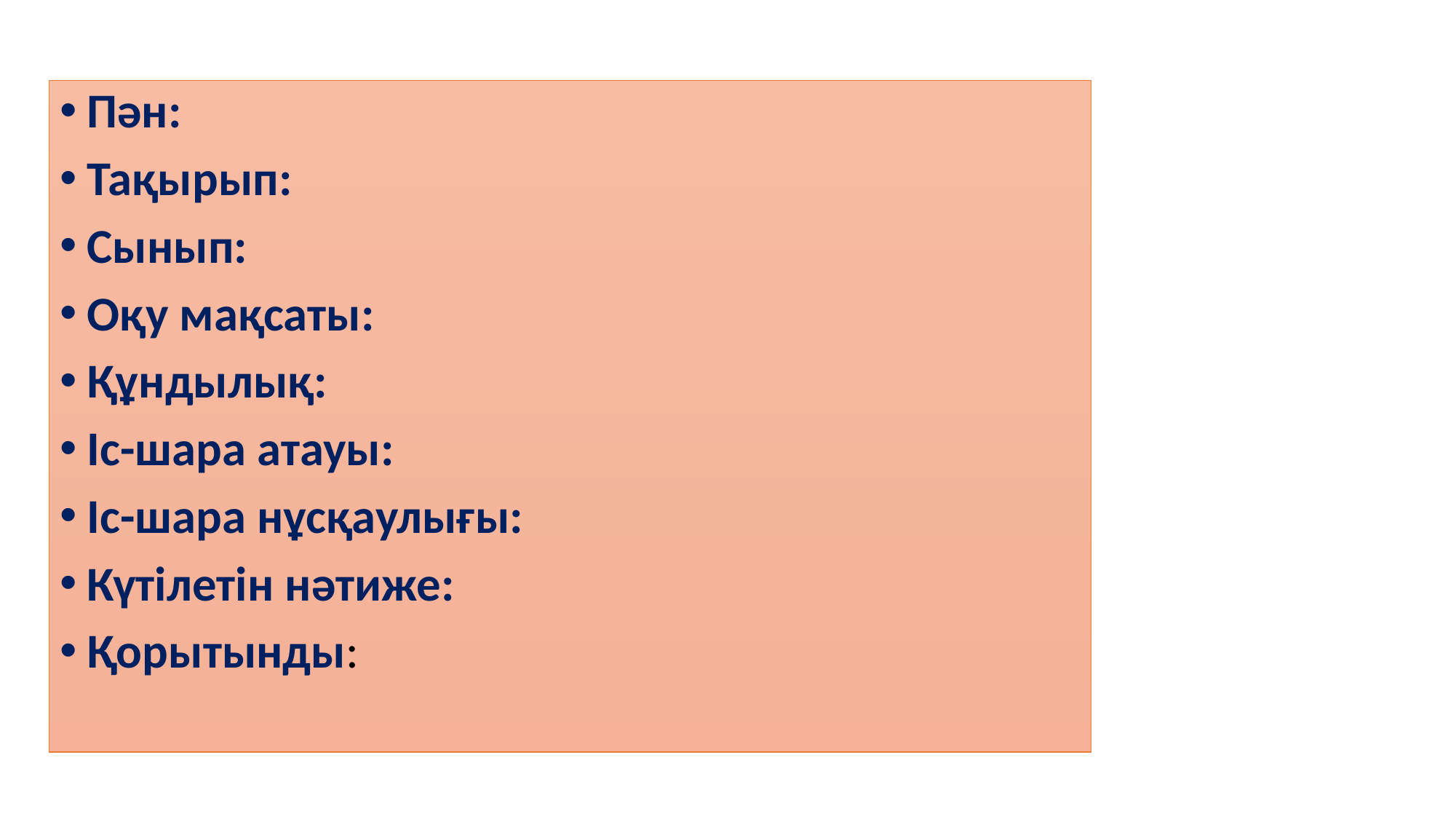

Пән:
Тақырып:
Сынып:
Оқу мақсаты:
Құндылық:
Іс-шара атауы:
Іс-шара нұсқаулығы:
Күтілетін нәтиже:
Қорытынды: